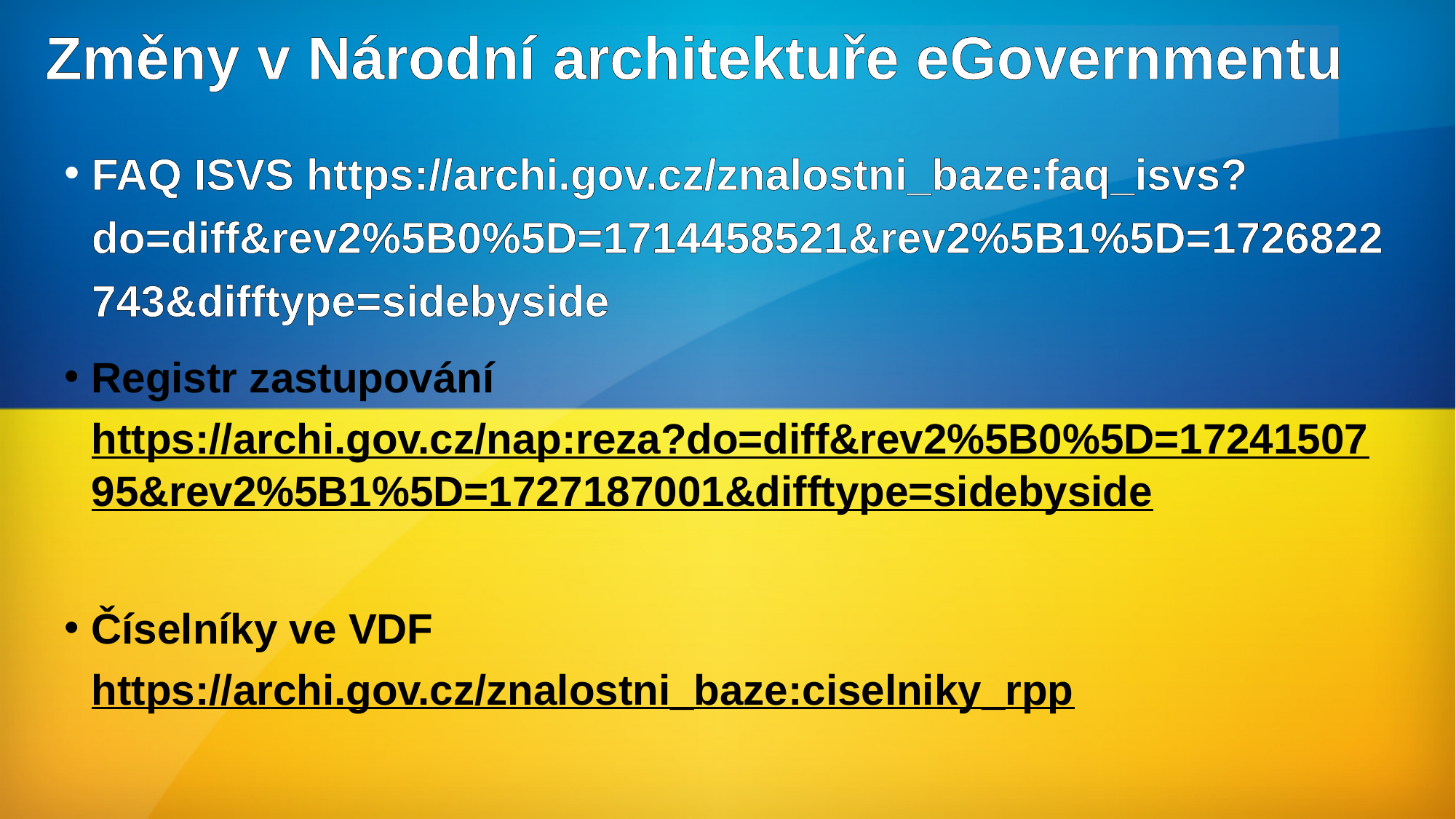

# Změny v Národní architektuře eGovernmentu
FAQ ISVS https://archi.gov.cz/znalostni_baze:faq_isvs?do=diff&rev2%5B0%5D=1714458521&rev2%5B1%5D=1726822743&difftype=sidebyside
Registr zastupování https://archi.gov.cz/nap:reza?do=diff&rev2%5B0%5D=1724150795&rev2%5B1%5D=1727187001&difftype=sidebyside
Číselníky ve VDF https://archi.gov.cz/znalostni_baze:ciselniky_rpp